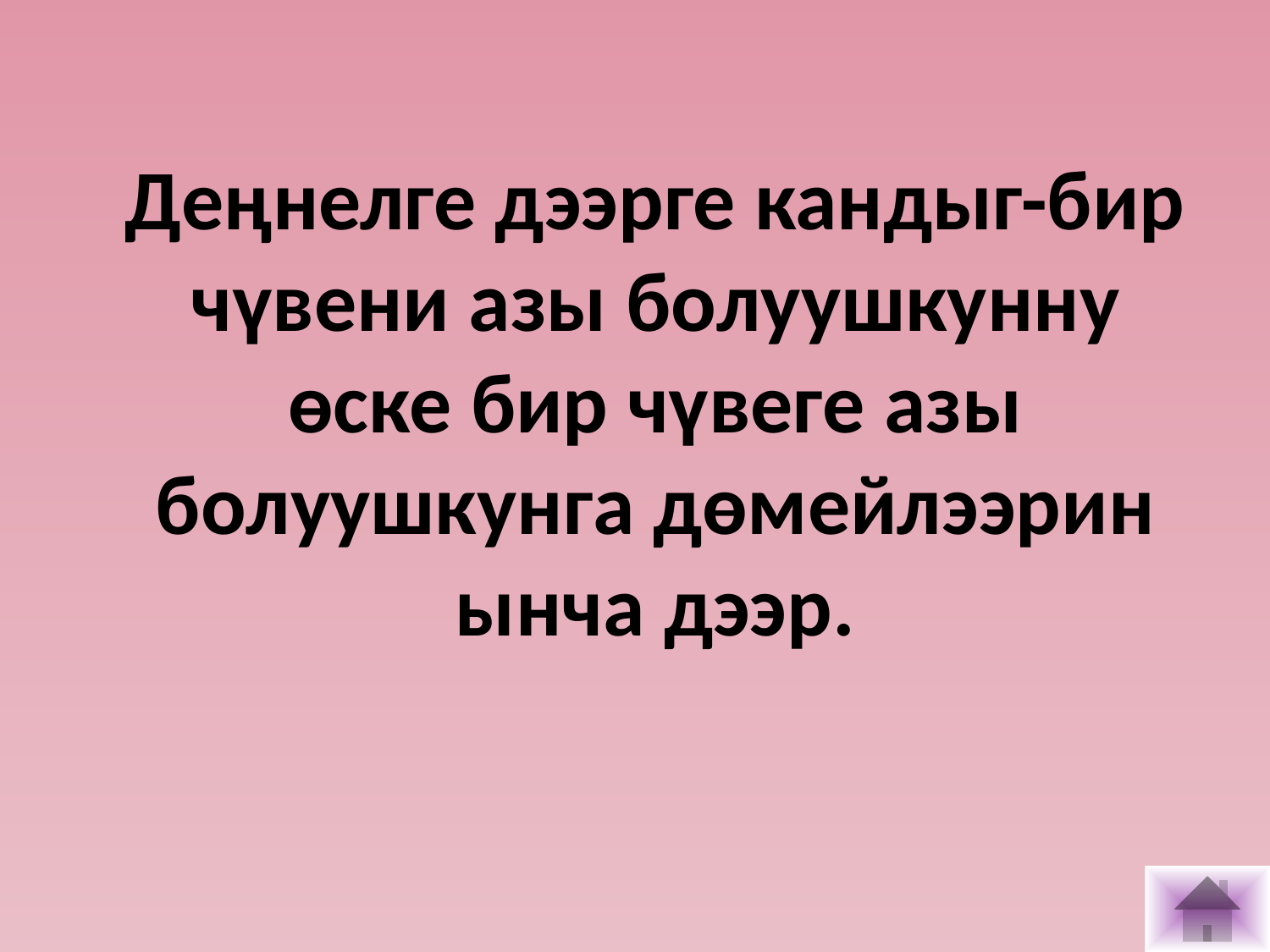

Деңнелге дээрге кандыг-бир чүвени азы болуушкунну ѳске бир чүвеге азы болуушкунга дөмейлээрин ынча дээр.